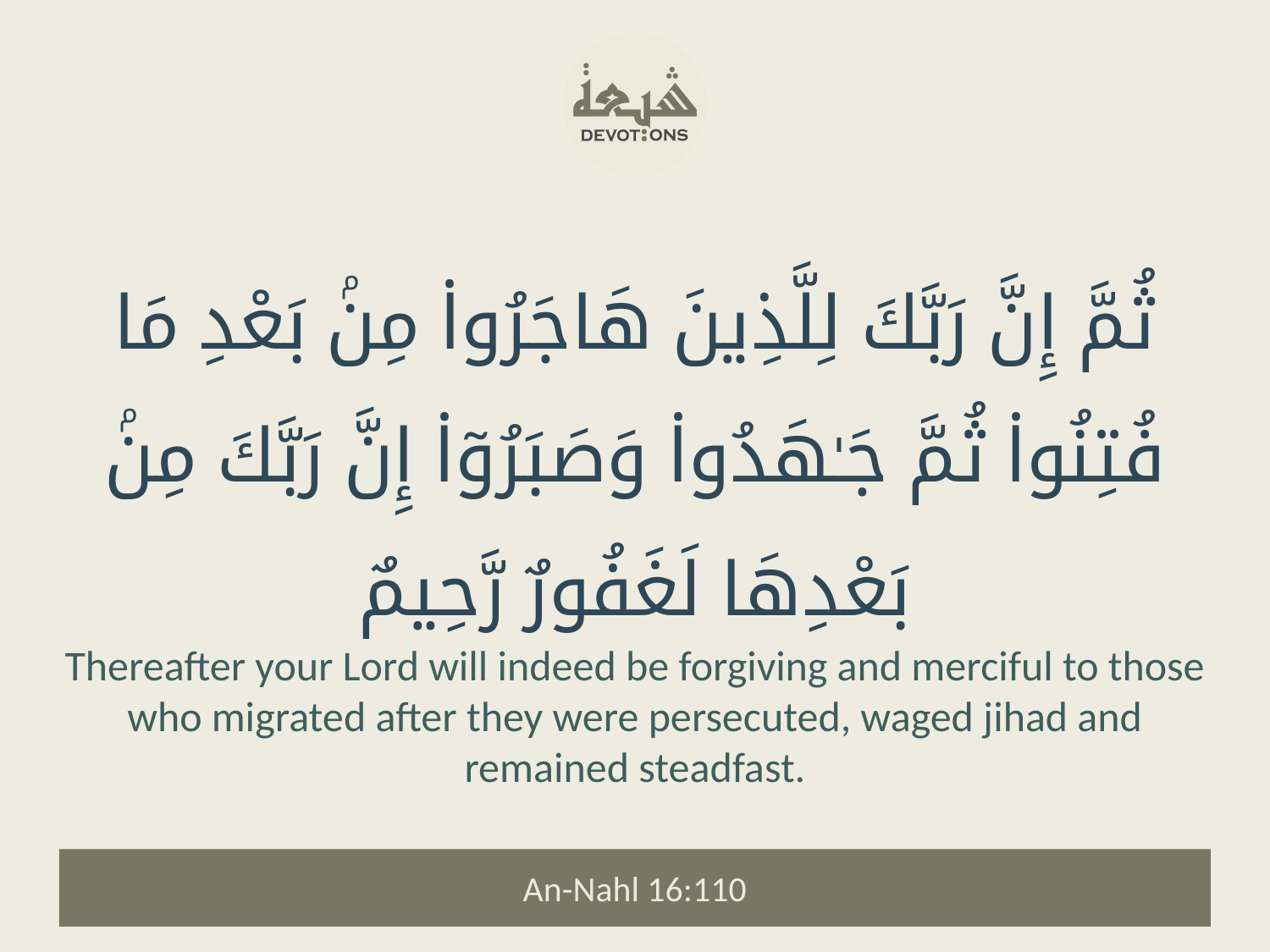

ثُمَّ إِنَّ رَبَّكَ لِلَّذِينَ هَاجَرُوا۟ مِنۢ بَعْدِ مَا فُتِنُوا۟ ثُمَّ جَـٰهَدُوا۟ وَصَبَرُوٓا۟ إِنَّ رَبَّكَ مِنۢ بَعْدِهَا لَغَفُورٌ رَّحِيمٌ
Thereafter your Lord will indeed be forgiving and merciful to those who migrated after they were persecuted, waged jihad and remained steadfast.
An-Nahl 16:110